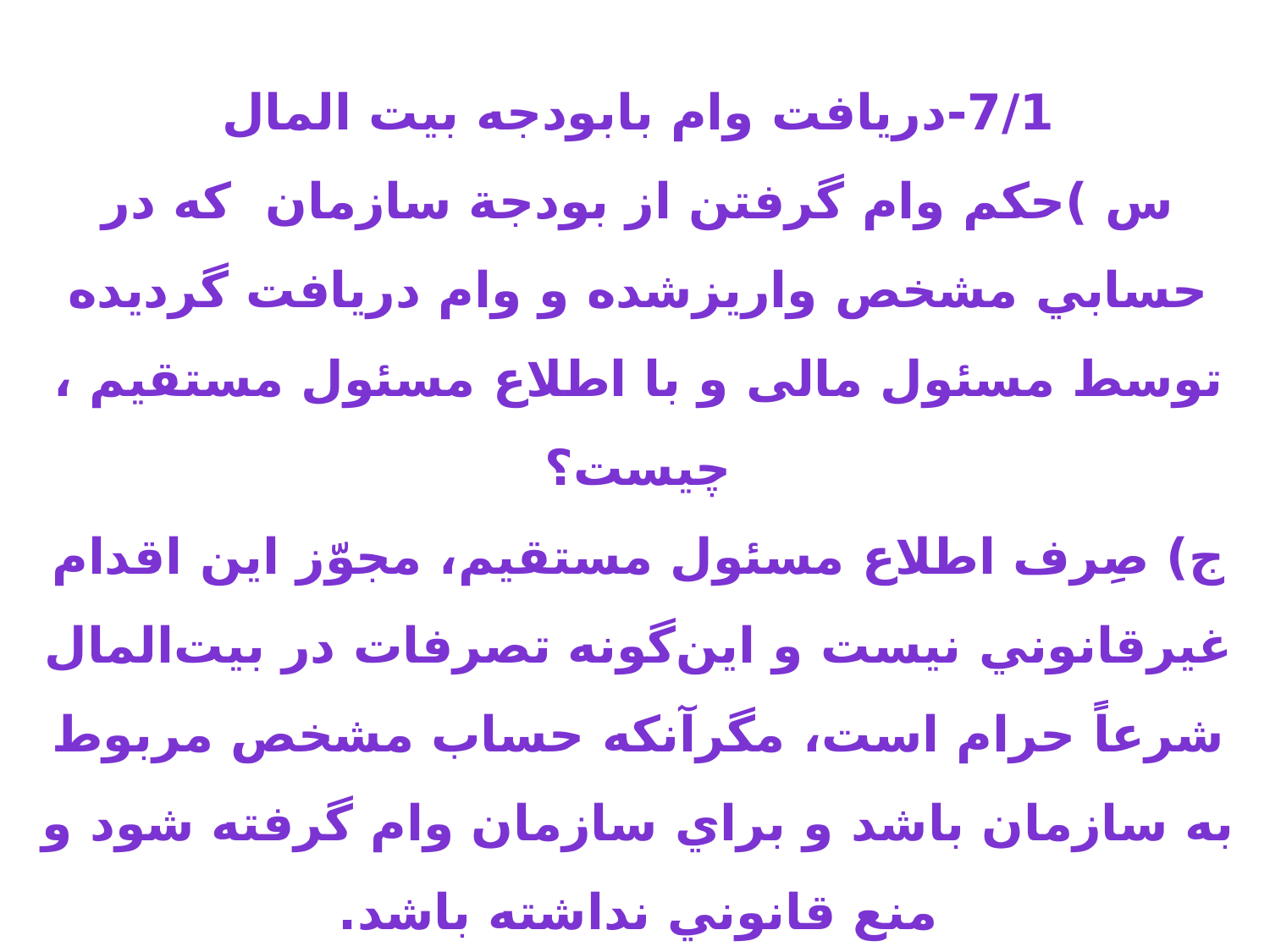

7/1-دریافت وام بابودجه بیت المال
س )حکم وام گرفتن از بودجة سازمان  که در حسابي مشخص واریزشده و وام دریافت گردیده توسط مسئول مالی و با اطلاع مسئول مستقيم ، چيست؟
ج) صِرف اطلاع مسئول مستقيم، مجوّز اين اقدام غيرقانوني نيست و اين‌گونه تصرفات در بيت‌المال شرعاً حرام است، مگرآنكه حساب مشخص مربوط به سازمان باشد و براي سازمان وام گرفته شود و منع قانوني نداشته باشد.